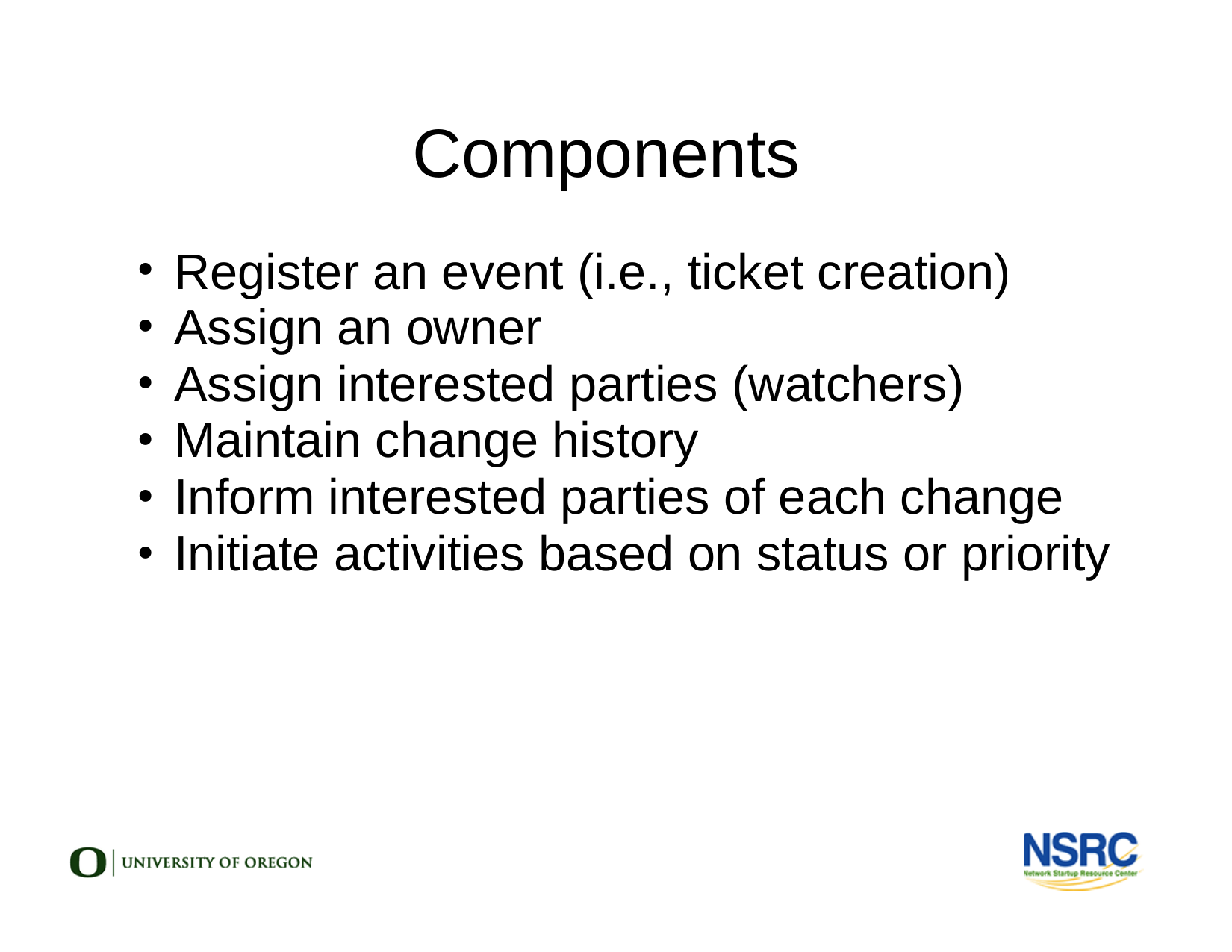

Components
Register an event (i.e., ticket creation)
Assign an owner
Assign interested parties (watchers)
Maintain change history
Inform interested parties of each change
Initiate activities based on status or priority